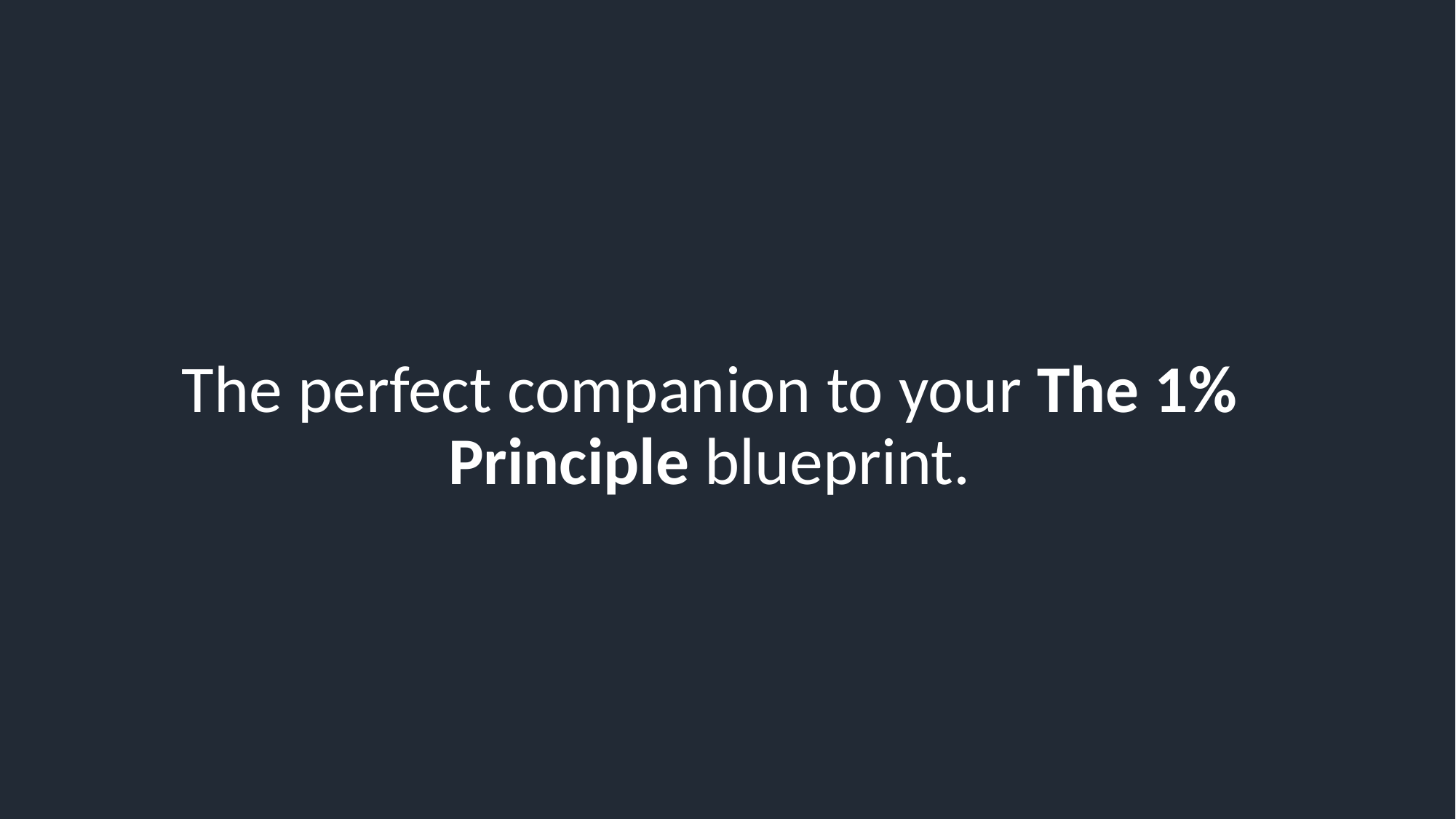

The perfect companion to your The 1% Principle blueprint.